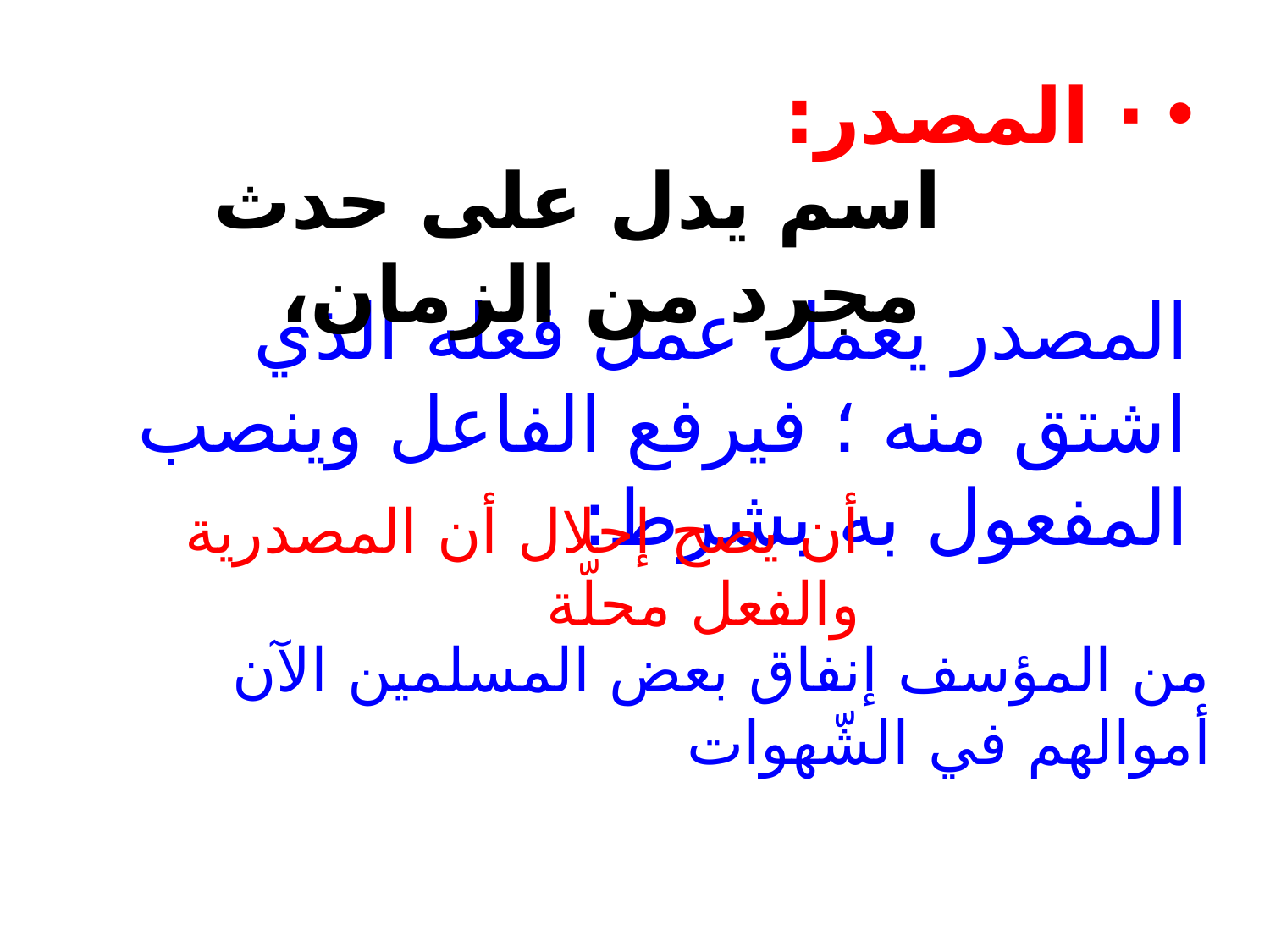

· المصدر:
 اسم يدل على حدث مجرد من الزمان،
# المصدر يعمل عمل فعله الذي اشتق منه ؛ فيرفع الفاعل وينصب المفعول به بشرط:
أن يصح إحلال أن المصدرية والفعل محلّة
من المؤسف إنفاق بعض المسلمين الآن أموالهم في الشّهوات